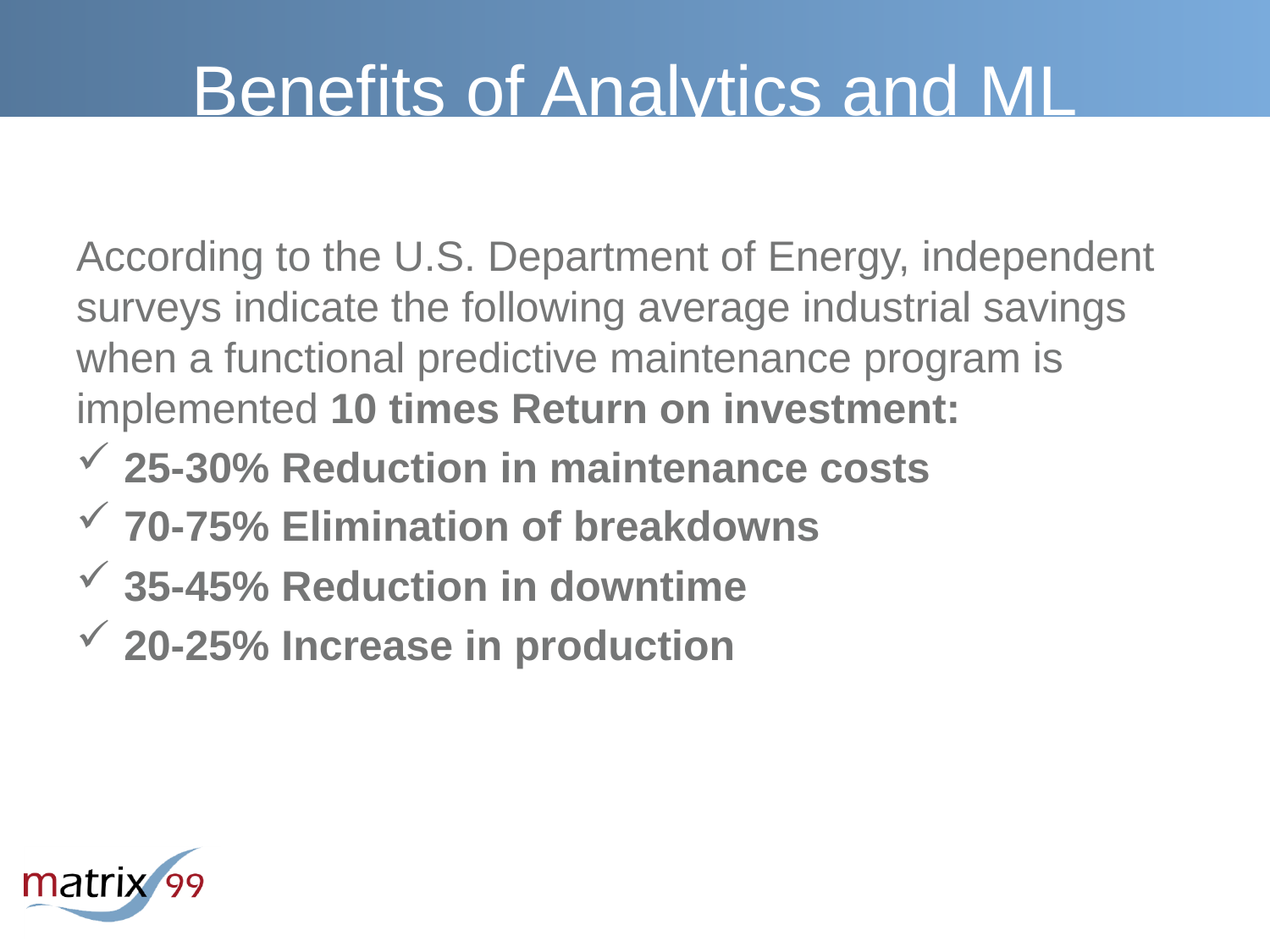

# Benefits of Analytics and ML
According to the U.S. Department of Energy, independent surveys indicate the following average industrial savings when a functional predictive maintenance program is implemented 10 times Return on investment:
25-30% Reduction in maintenance costs
70-75% Elimination of breakdowns
35-45% Reduction in downtime
20-25% Increase in production